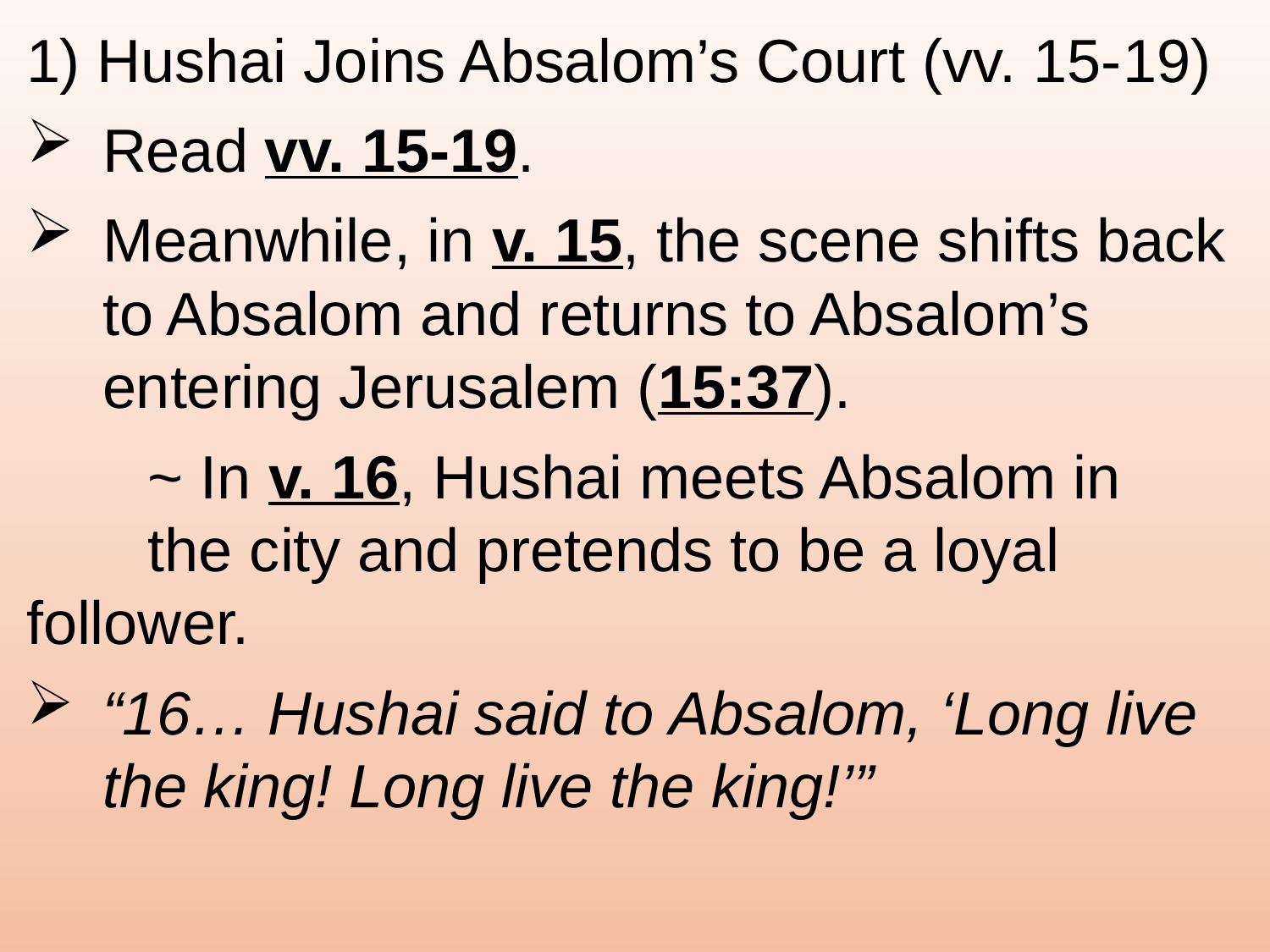

1) Hushai Joins Absalom’s Court (vv. 15-	19)
Read vv. 15-19.
Meanwhile, in v. 15, the scene shifts back to Absalom and returns to Absalom’s entering Jerusalem (15:37).
		~ In v. 16, Hushai meets Absalom in 						the city and pretends to be a loyal 						follower.
“16… Hushai said to Absalom, ‘Long live the king! Long live the king!’”